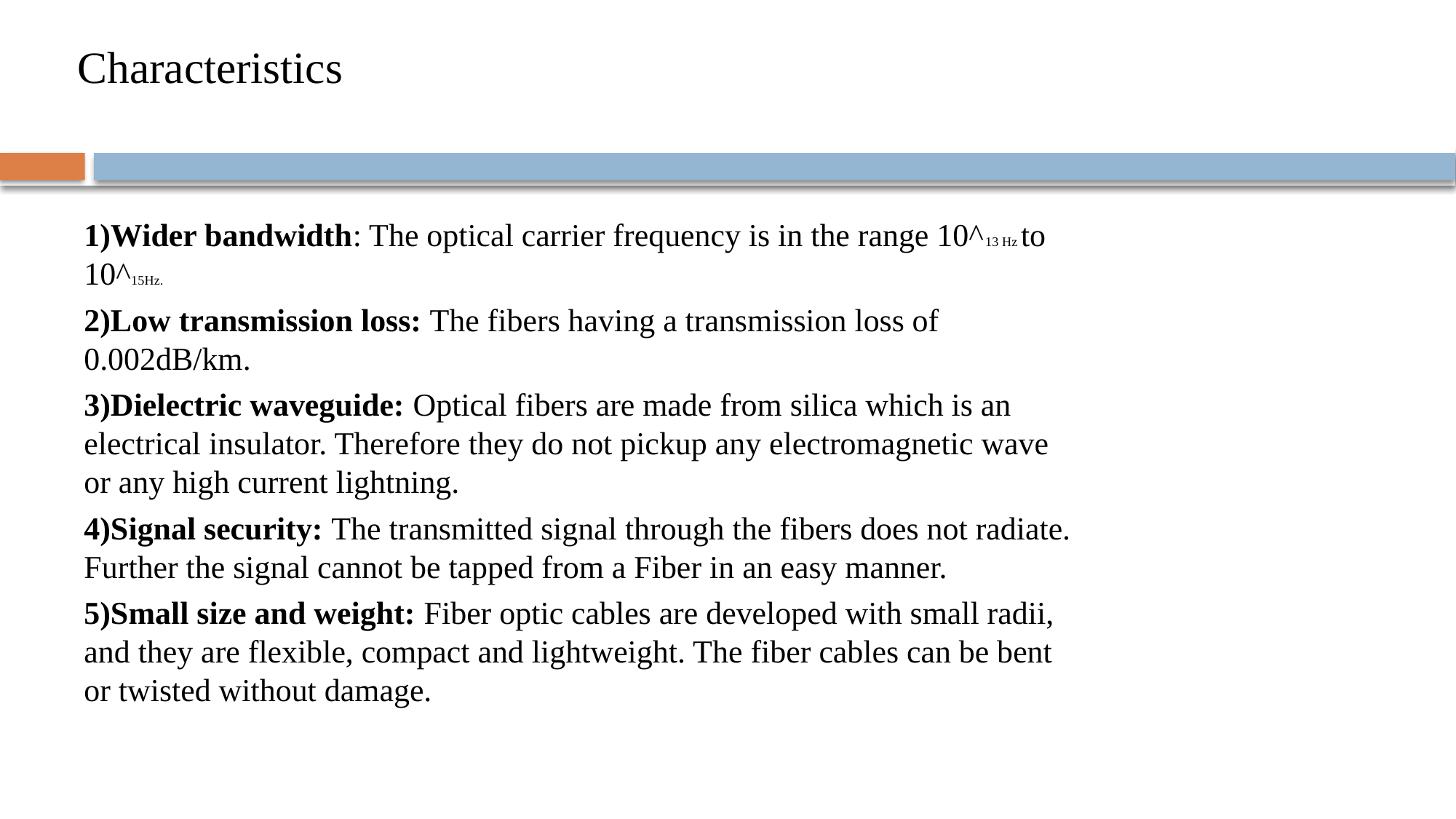

# Characteristics
1)Wider bandwidth: The optical carrier frequency is in the range 10^13 Hz to 10^15Hz.
2)Low transmission loss: The fibers having a transmission loss of 0.002dB/km.
3)Dielectric waveguide: Optical fibers are made from silica which is an electrical insulator. Therefore they do not pickup any electromagnetic wave or any high current lightning.
4)Signal security: The transmitted signal through the fibers does not radiate. Further the signal cannot be tapped from a Fiber in an easy manner.
5)Small size and weight: Fiber optic cables are developed with small radii, and they are flexible, compact and lightweight. The fiber cables can be bent or twisted without damage.